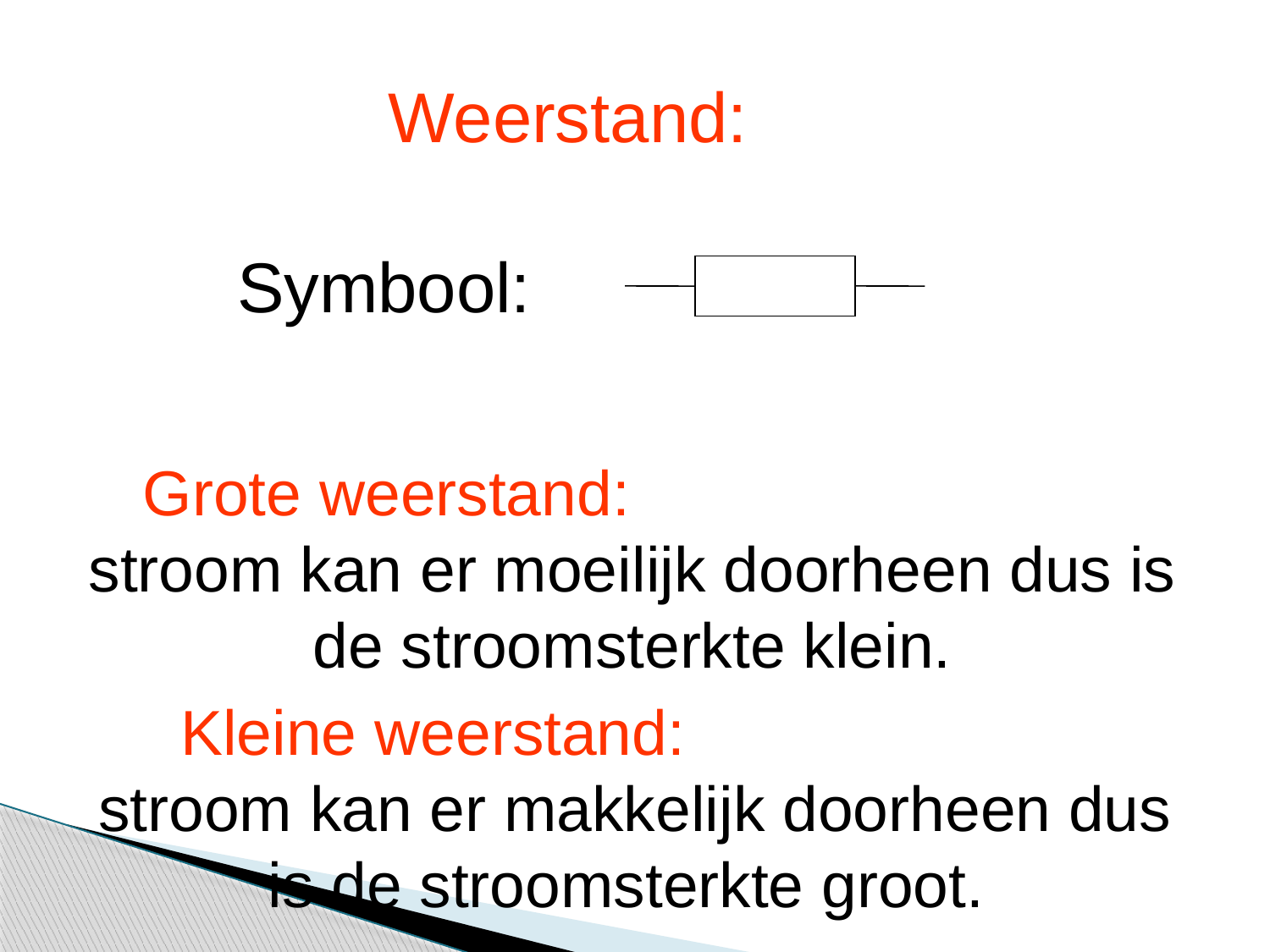

Weerstand:
Symbool:

Grote weerstand:                             stroom kan er moeilijk doorheen dus is de stroomsterkte klein.
Kleine weerstand:                        stroom kan er makkelijk doorheen dus is de stroomsterkte groot.